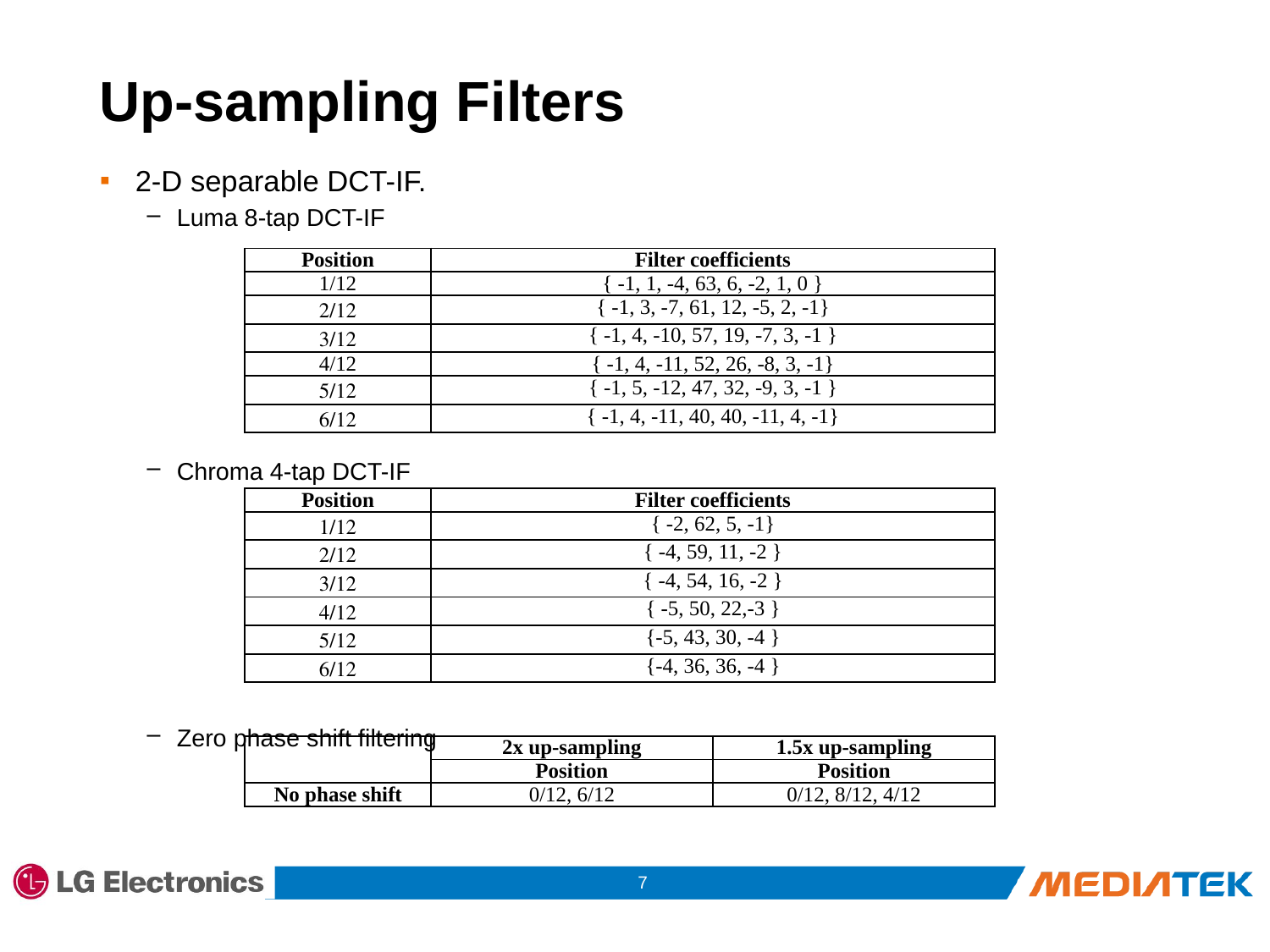

# Up-sampling Filters
2-D separable DCT-IF.
Luma 8-tap DCT-IF

Chroma 4-tap DCT-IF

Zero phase shift filtering

| Position | Filter coefficients |
| --- | --- |
| 1/12 | { -1, 1, -4, 63, 6, -2, 1, 0 } |
| 2/12 | { -1, 3, -7, 61, 12, -5, 2, -1} |
| 3/12 | { -1, 4, -10, 57, 19, -7, 3, -1 } |
| 4/12 | { -1, 4, -11, 52, 26, -8, 3, -1} |
| 5/12 | { -1, 5, -12, 47, 32, -9, 3, -1 } |
| 6/12 | { -1, 4, -11, 40, 40, -11, 4, -1} |
| Position | Filter coefficients |
| --- | --- |
| 1/12 | { -2, 62, 5, -1} |
| 2/12 | { -4, 59, 11, -2 } |
| 3/12 | { -4, 54, 16, -2 } |
| 4/12 | { -5, 50, 22,-3 } |
| 5/12 | {-5, 43, 30, -4 } |
| 6/12 | {-4, 36, 36, -4 } |
|  | 2x up-sampling | 1.5x up-sampling |
| --- | --- | --- |
|  | Position | Position |
| No phase shift | 0/12, 6/12 | 0/12, 8/12, 4/12 |
7